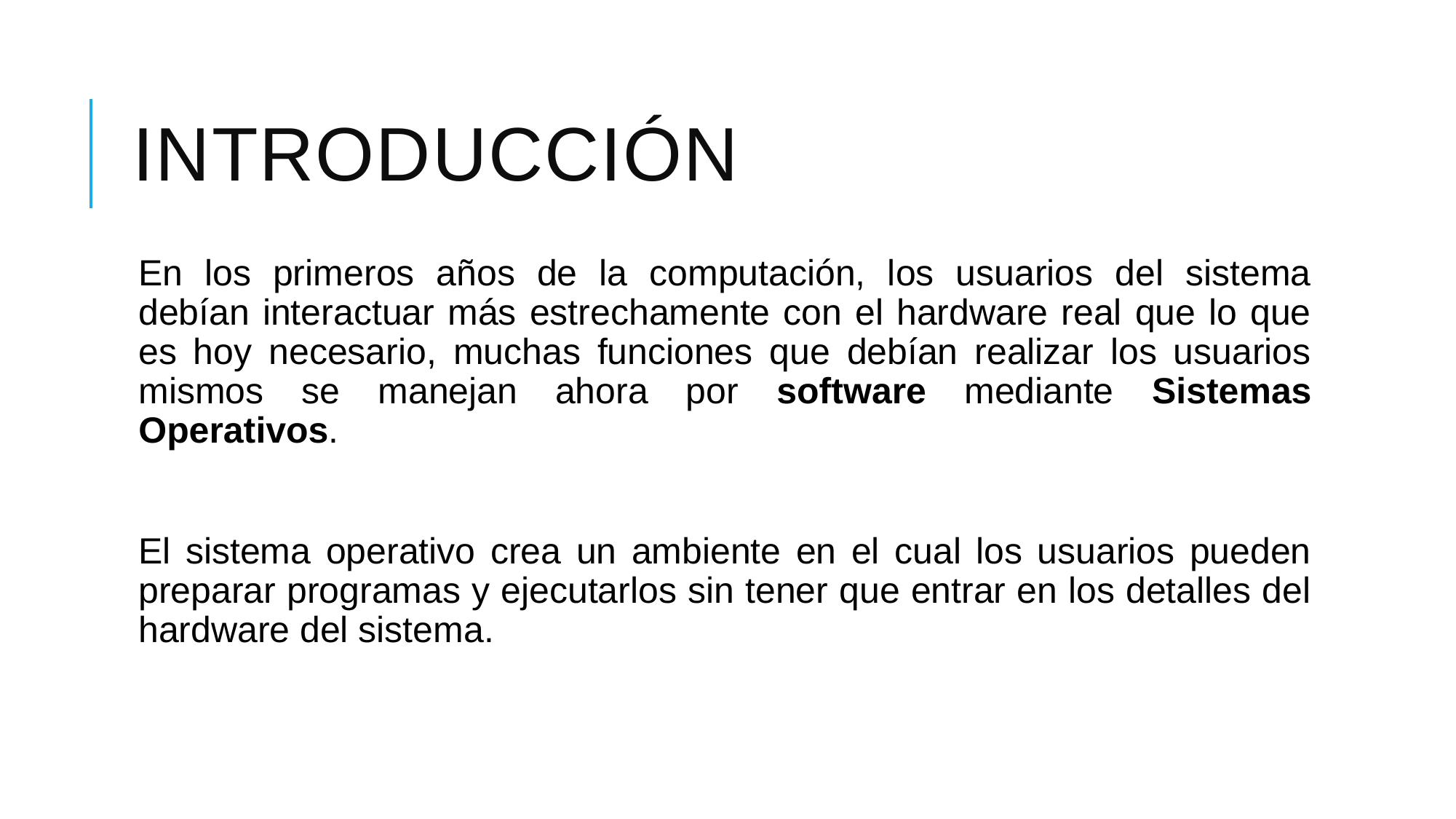

# introducción
En los primeros años de la computación, los usuarios del sistema debían interactuar más estrechamente con el hardware real que lo que es hoy necesario, muchas funciones que debían realizar los usuarios mismos se manejan ahora por software mediante Sistemas Operativos.

El sistema operativo crea un ambiente en el cual los usuarios pueden preparar programas y ejecutarlos sin tener que entrar en los detalles del hardware del sistema.